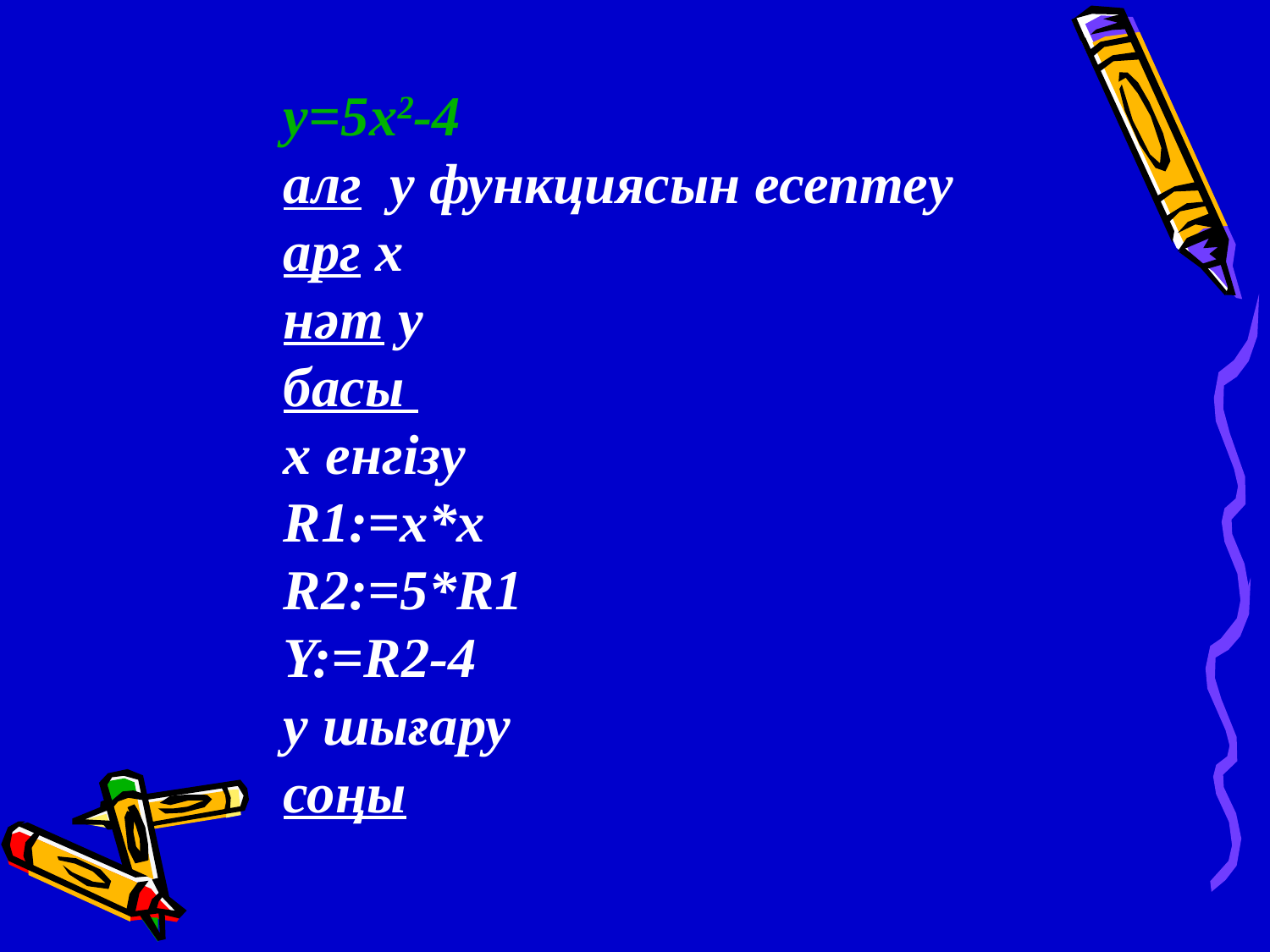

y=5x2-4
алг  y функциясын есептеу
арг х
нәт у
басы
х енгізу
R1:=x*x
R2:=5*R1
Y:=R2-4
у шығару
соңы